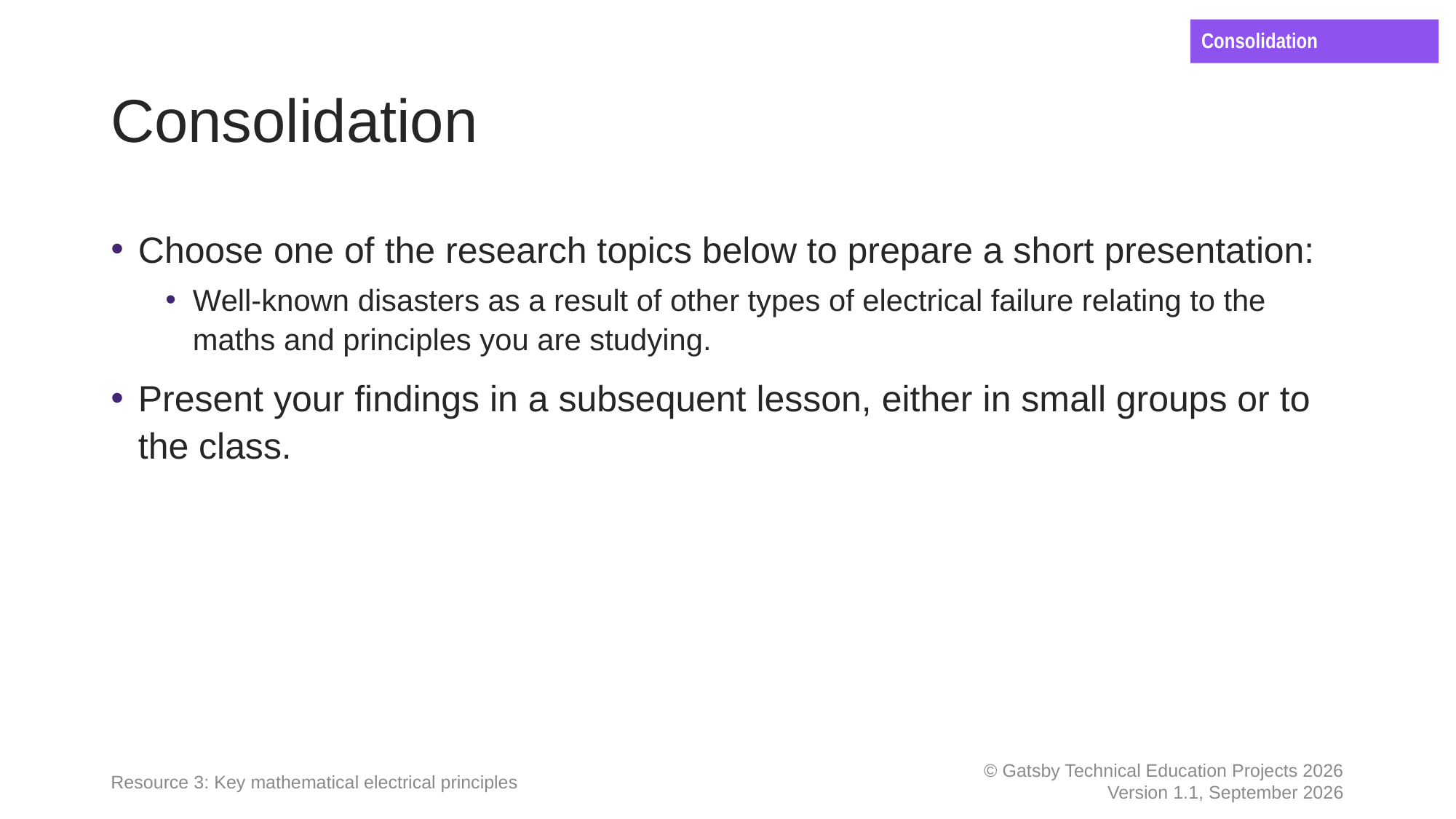

Consolidation
# Consolidation
Choose one of the research topics below to prepare a short presentation:
Well-known disasters as a result of other types of electrical failure relating to the maths and principles you are studying.
Present your findings in a subsequent lesson, either in small groups or to the class.
Resource 3: Key mathematical electrical principles